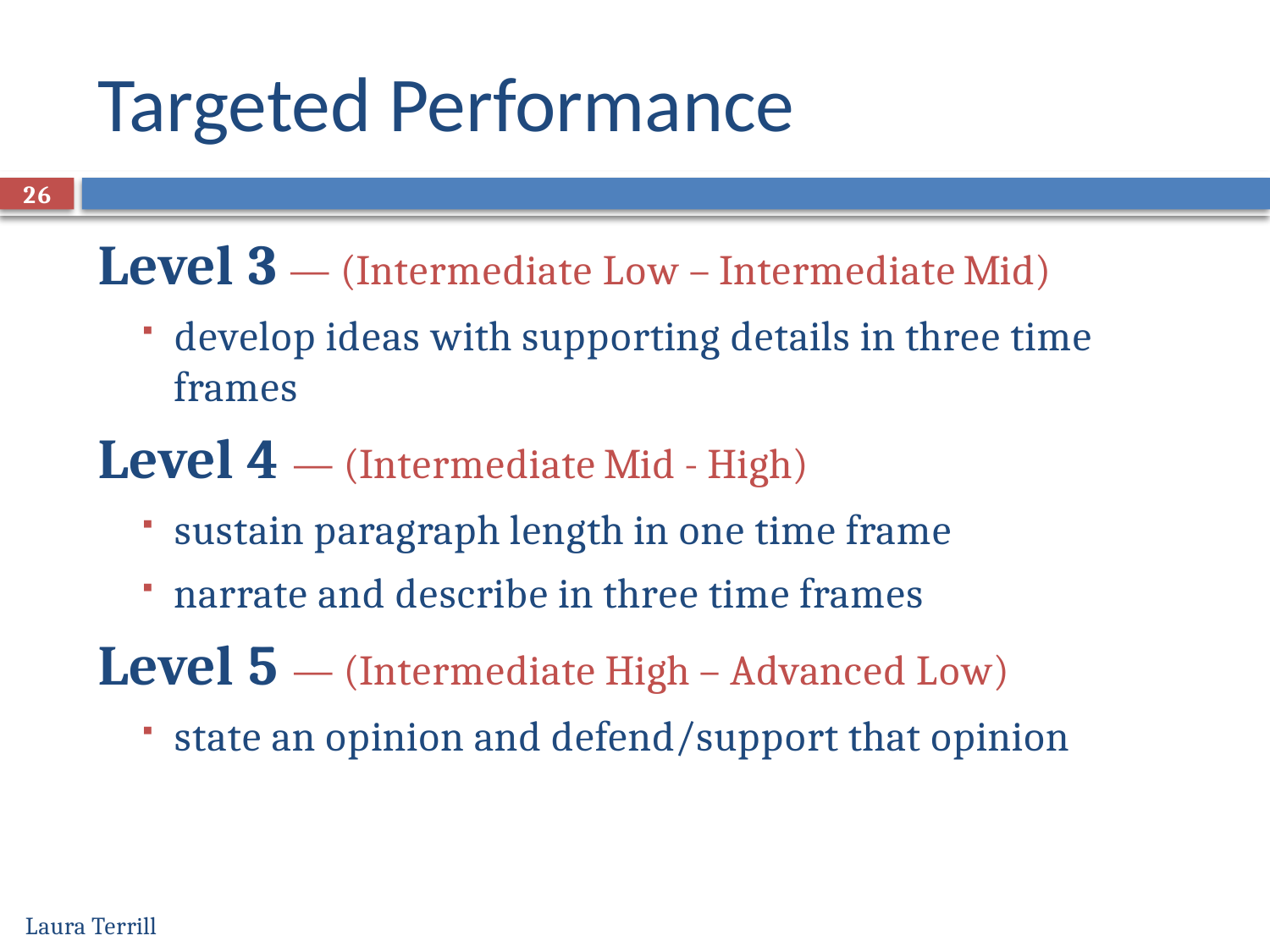

# Targeted Performance
26
Level 3 — (Intermediate Low – Intermediate Mid)
develop ideas with supporting details in three time frames
Level 4 — (Intermediate Mid - High)
sustain paragraph length in one time frame
narrate and describe in three time frames
Level 5 — (Intermediate High – Advanced Low)
state an opinion and defend/support that opinion

Laura Terrill